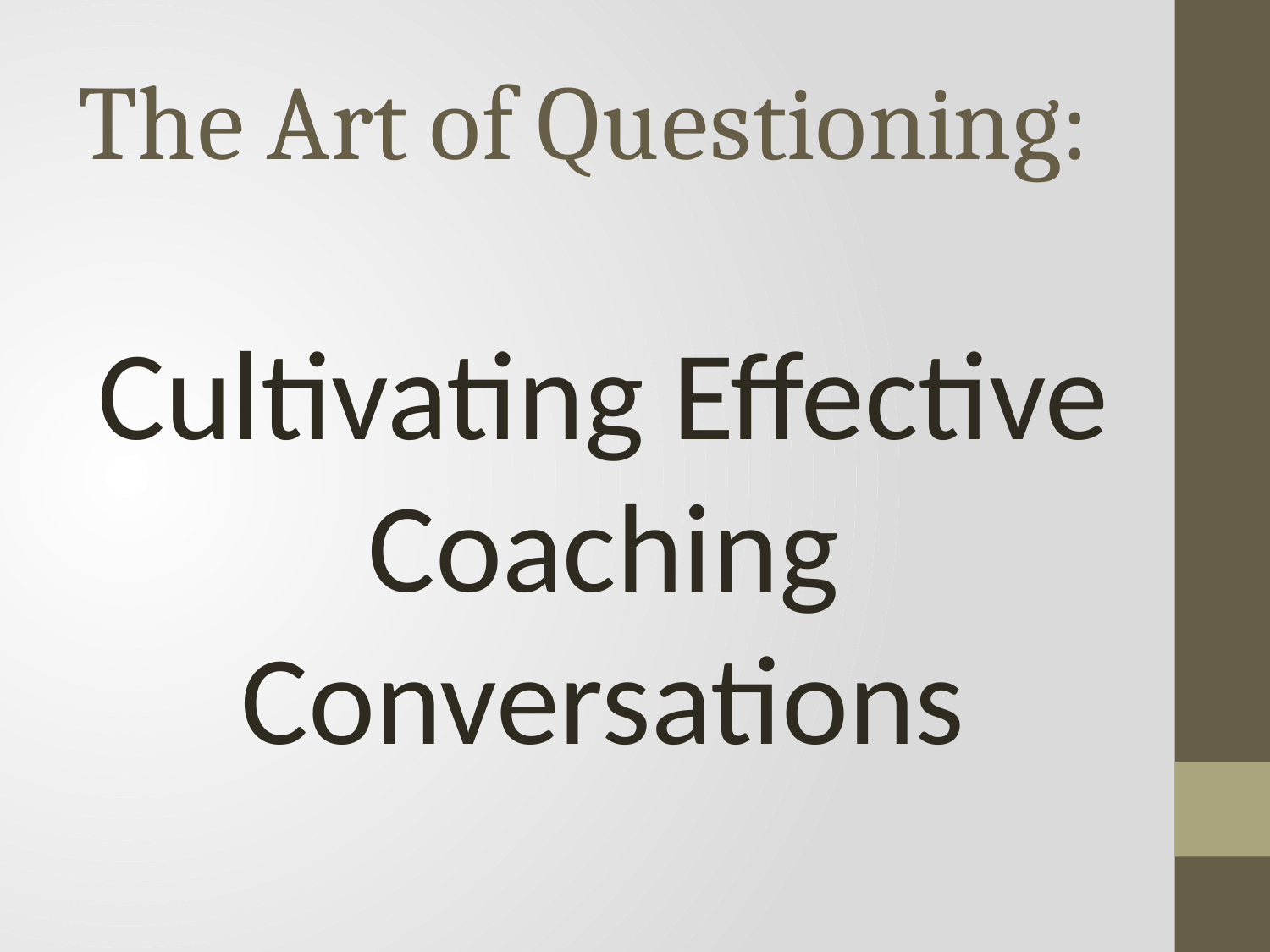

# The Art of Questioning:
Cultivating Effective Coaching Conversations